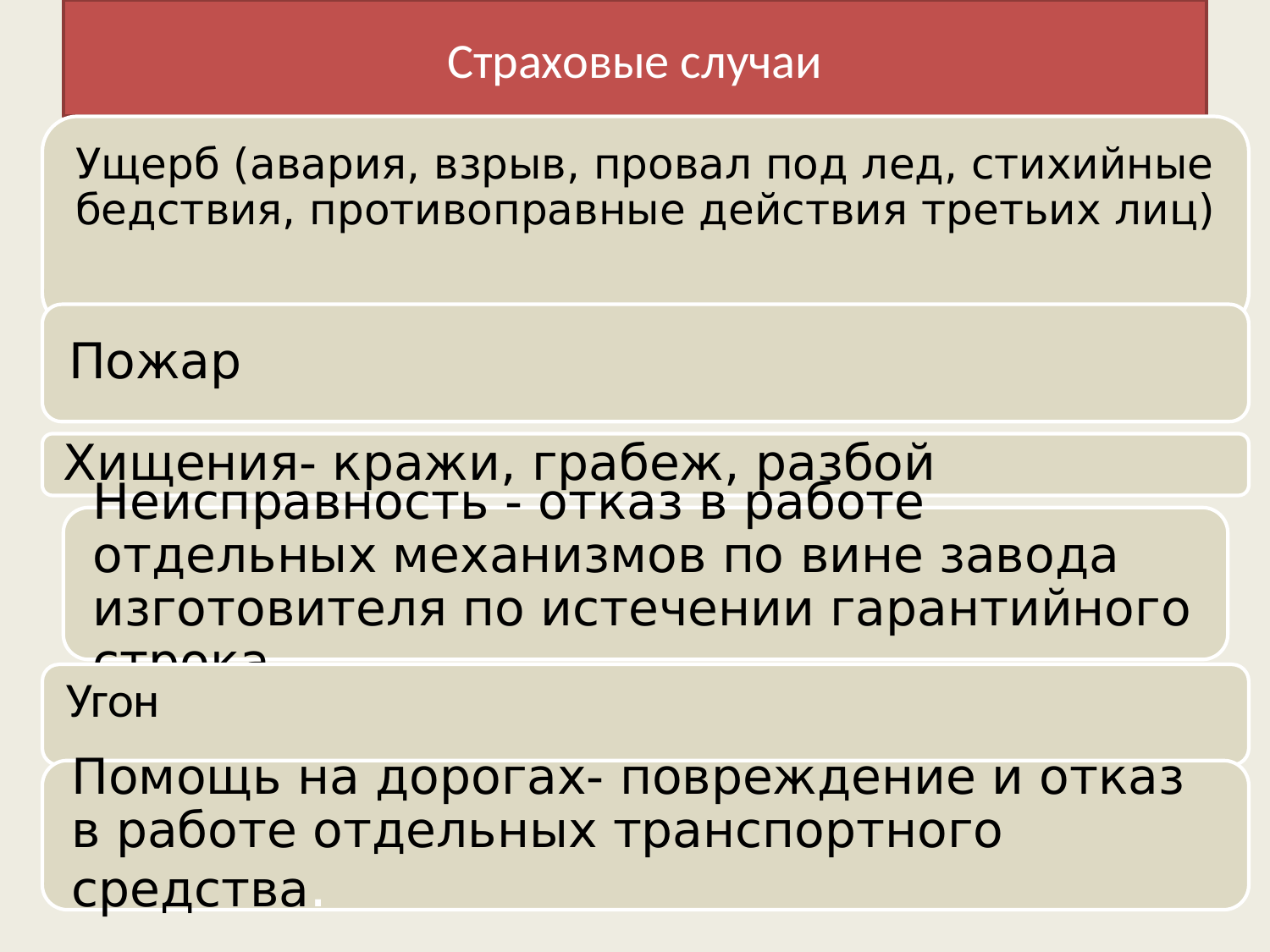

# Страховые случаи
Ущерб (авария, взрыв, провал под лед, стихийные бедствия, противоправные действия третьих лиц)

Пожар
Хищения- кражи, грабеж, разбой
Неисправность - отказ в работе отдельных механизмов по вине завода изготовителя по истечении гарантийного строка
Угон

Помощь на дорогах- повреждение и отказ в работе отдельных транспортного средства.